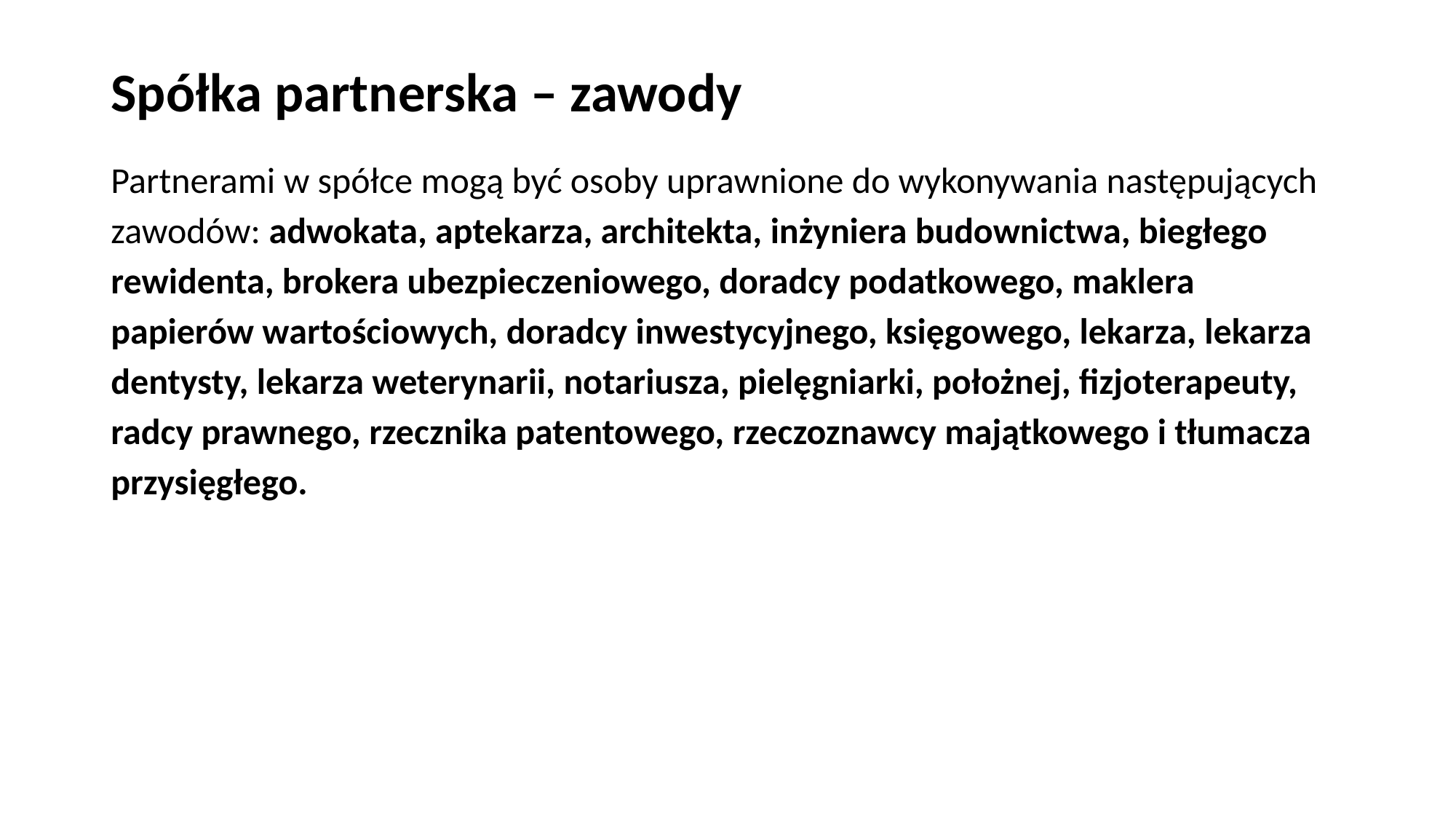

# Spółka partnerska – zawody
Partnerami w spółce mogą być osoby uprawnione do wykonywania następujących zawodów: adwokata, aptekarza, architekta, inżyniera budownictwa, biegłego rewidenta, brokera ubezpieczeniowego, doradcy podatkowego, maklera papierów wartościowych, doradcy inwestycyjnego, księgowego, lekarza, lekarza dentysty, lekarza weterynarii, notariusza, pielęgniarki, położnej, fizjoterapeuty, radcy prawnego, rzecznika patentowego, rzeczoznawcy majątkowego i tłumacza przysięgłego.